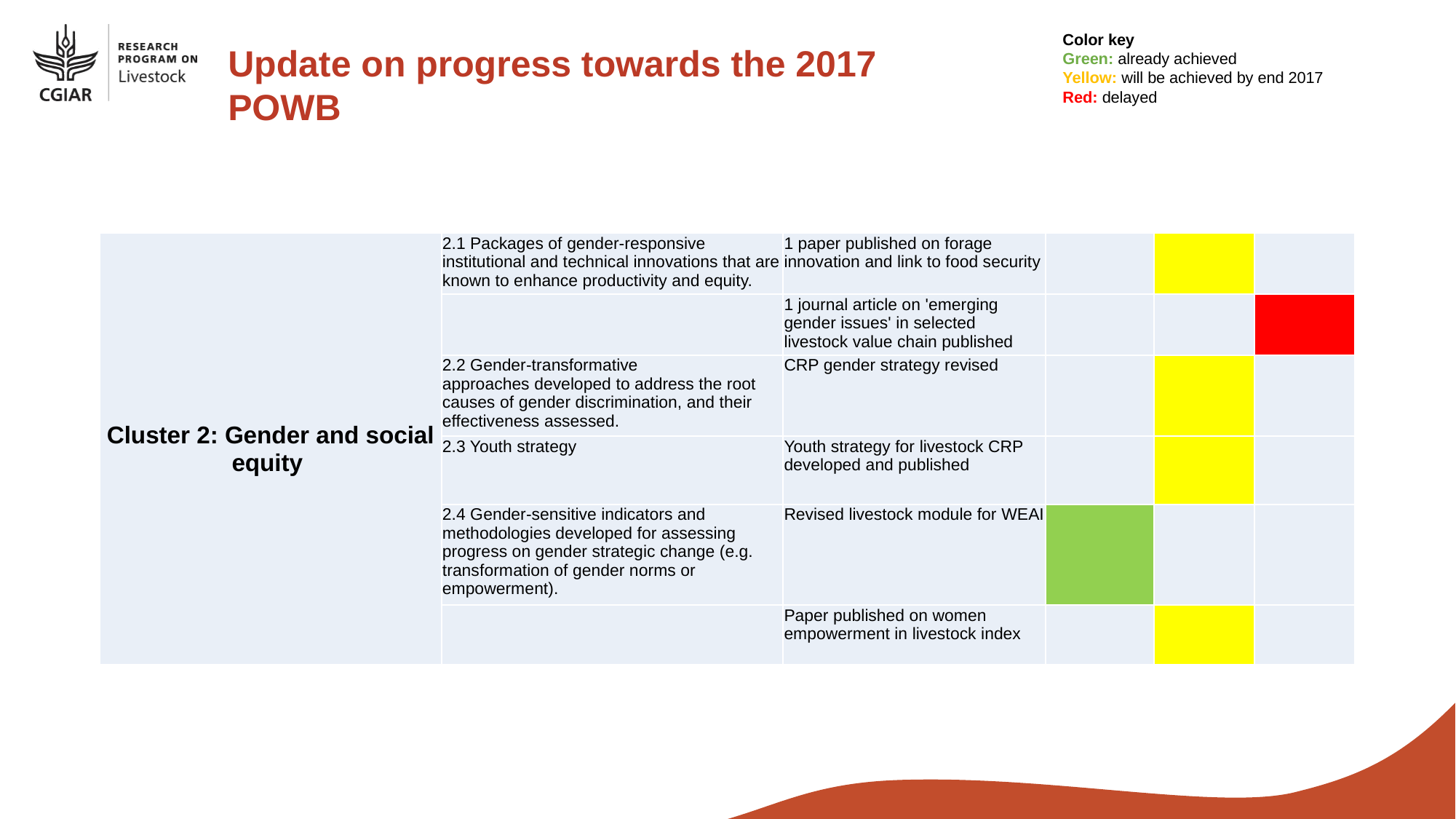

Color key
Green: already achieved
Yellow: will be achieved by end 2017
Red: delayed
Update on progress towards the 2017 POWB
| Cluster 2: Gender and social equity | 2.1 Packages of gender-responsive institutional and technical innovations that are known to enhance productivity and equity. | 1 paper published on forage innovation and link to food security |  |  |  |
| --- | --- | --- | --- | --- | --- |
|  |  | 1 journal article on 'emerging gender issues' in selected livestock value chain published |  |  |  |
|  | 2.2 Gender-transformative approaches developed to address the root causes of gender discrimination, and their effectiveness assessed. | CRP gender strategy revised |  |  |  |
|  | 2.3 Youth strategy | Youth strategy for livestock CRP developed and published |  |  |  |
|  | 2.4 Gender-sensitive indicators and methodologies developed for assessing progress on gender strategic change (e.g. transformation of gender norms or empowerment). | Revised livestock module for WEAI |  |  |  |
|  |  | Paper published on women empowerment in livestock index |  |  |  |